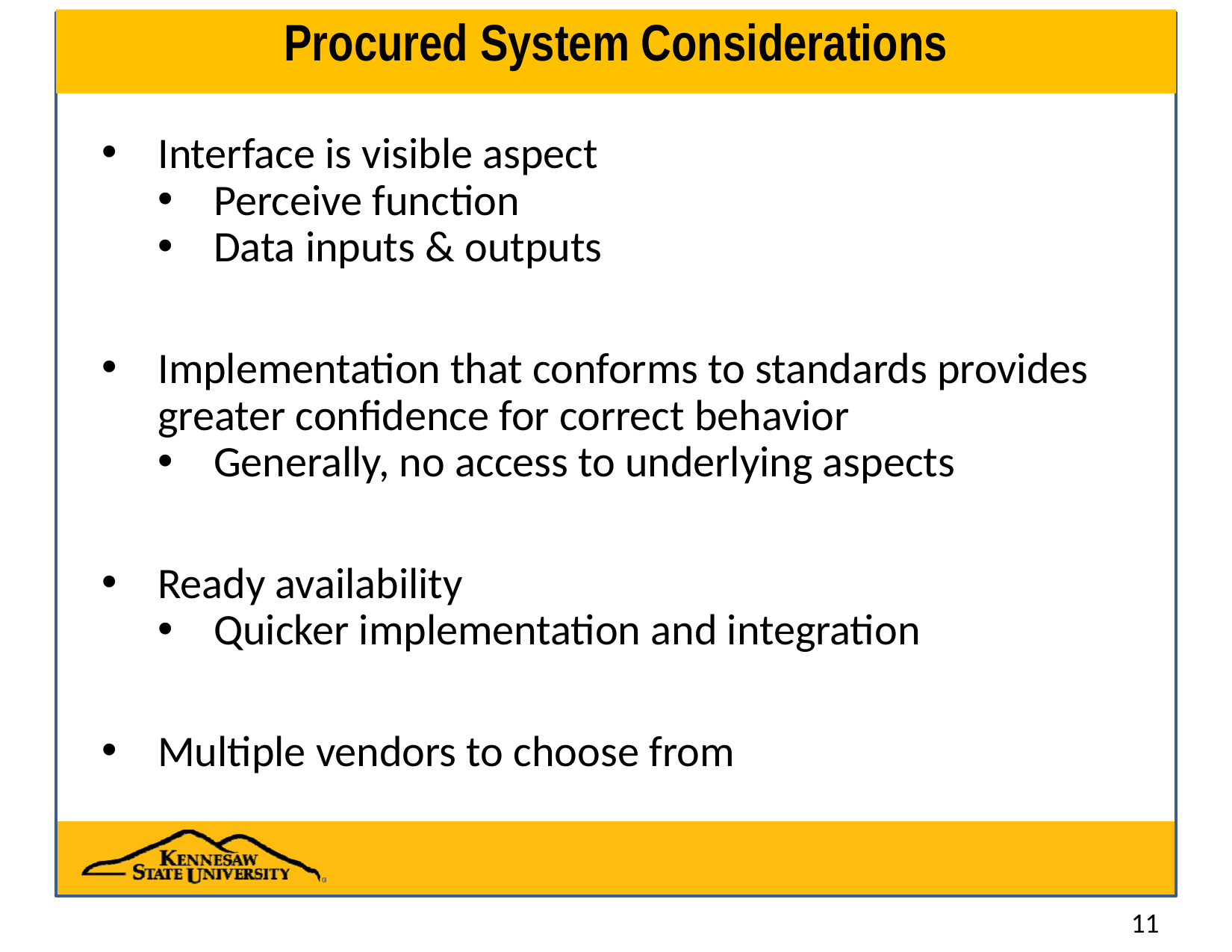

# Procured System Considerations
Interface is visible aspect
Perceive function
Data inputs & outputs

Implementation that conforms to standards provides greater confidence for correct behavior
Generally, no access to underlying aspects

Ready availability
Quicker implementation and integration

Multiple vendors to choose from